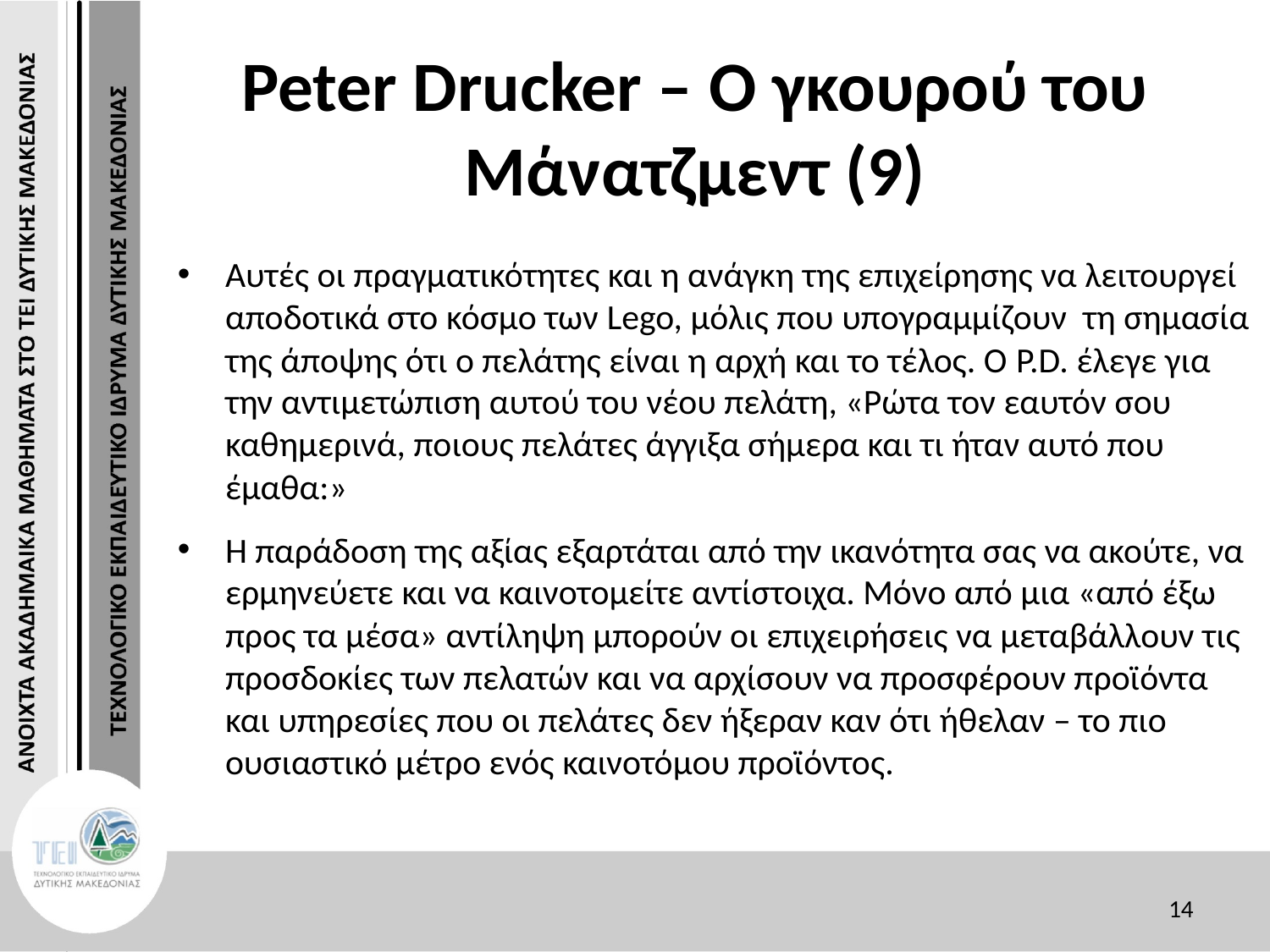

# Peter Drucker – Ο γκουρού του Μάνατζμεντ (9)
Αυτές οι πραγματικότητες και η ανάγκη της επιχείρησης να λειτουργεί αποδοτικά στο κόσμο των Lego, μόλις που υπογραμμίζουν  τη σημασία της άποψης ότι ο πελάτης είναι η αρχή και το τέλος. Ο P.D. έλεγε για την αντιμετώπιση αυτού του νέου πελάτη, «Ρώτα τον εαυτόν σου καθημερινά, ποιους πελάτες άγγιξα σήμερα και τι ήταν αυτό που έμαθα:»
Η παράδοση της αξίας εξαρτάται από την ικανότητα σας να ακούτε, να ερμηνεύετε και να καινοτομείτε αντίστοιχα. Μόνο από μια «από έξω προς τα μέσα» αντίληψη μπορούν οι επιχειρήσεις να μεταβάλλουν τις προσδοκίες των πελατών και να αρχίσουν να προσφέρουν προϊόντα και υπηρεσίες που οι πελάτες δεν ήξεραν καν ότι ήθελαν – το πιο ουσιαστικό μέτρο ενός καινοτόμου προϊόντος.
14